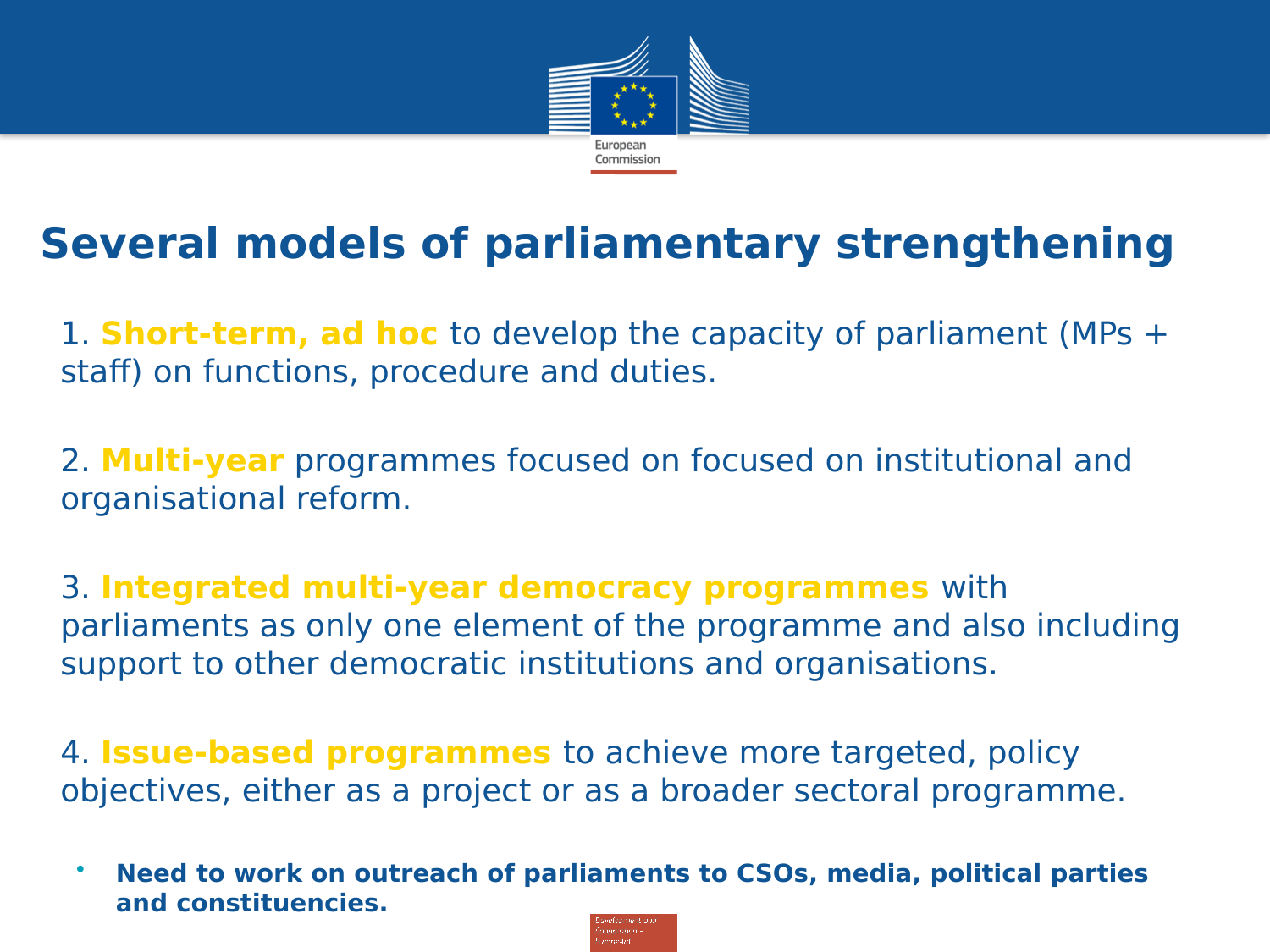

# Several models of parliamentary strengthening
1. Short-term, ad hoc to develop the capacity of parliament (MPs + staff) on functions, procedure and duties.

2. Multi-year programmes focused on focused on institutional and organisational reform.

3. Integrated multi-year democracy programmes with parliaments as only one element of the programme and also including support to other democratic institutions and organisations.

4. Issue-based programmes to achieve more targeted, policy objectives, either as a project or as a broader sectoral programme.

Need to work on outreach of parliaments to CSOs, media, political parties and constituencies.